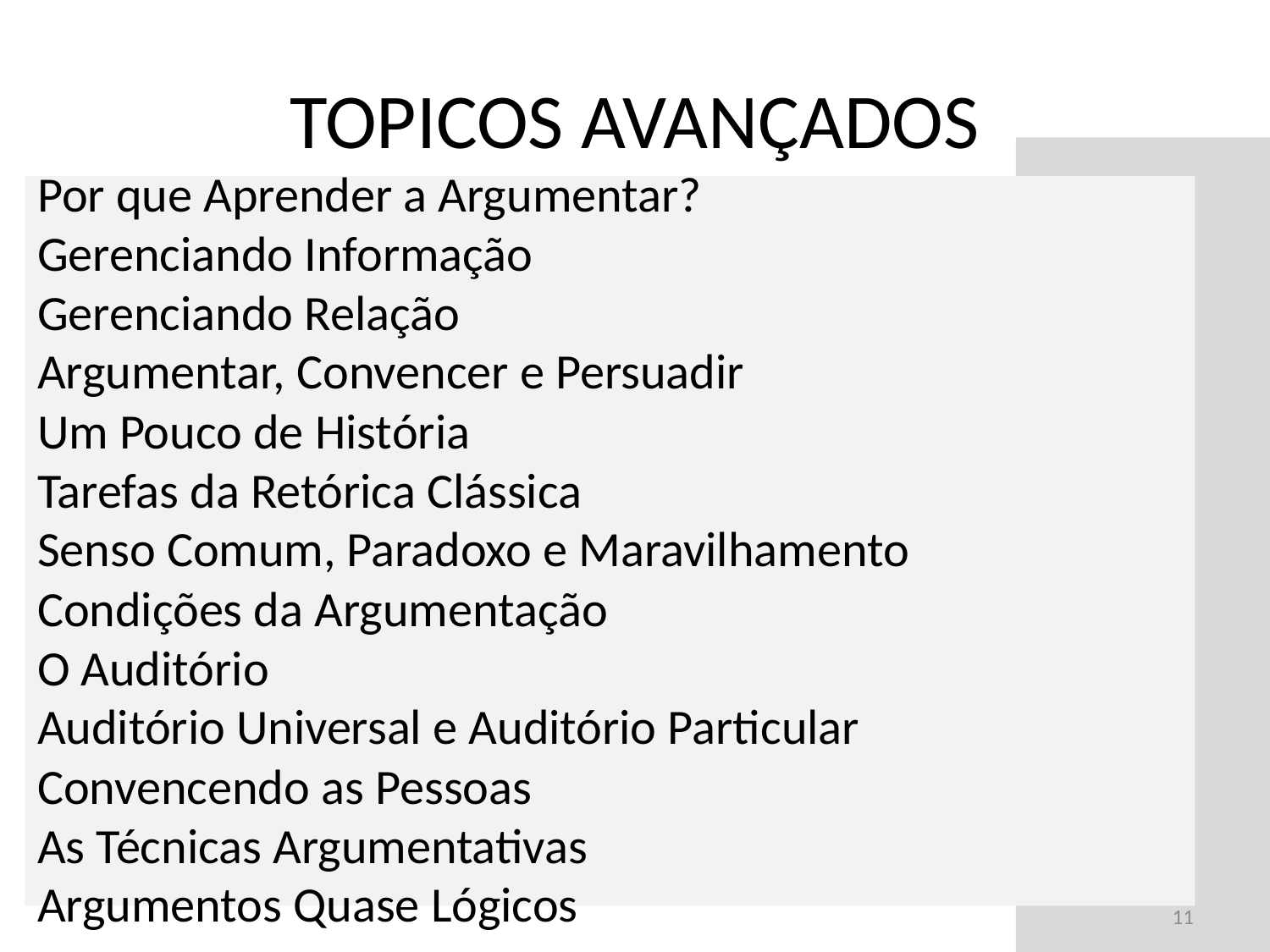

# TOPICOS AVANÇADOS

Por que Aprender a Argumentar?
Gerenciando Informação
Gerenciando Relação
Argumentar, Convencer e Persuadir
Um Pouco de História
Tarefas da Retórica Clássica
Senso Comum, Paradoxo e Maravilhamento
Condições da Argumentação
O Auditório
Auditório Universal e Auditório Particular
Convencendo as Pessoas
As Técnicas Argumentativas
Argumentos Quase Lógicos

11